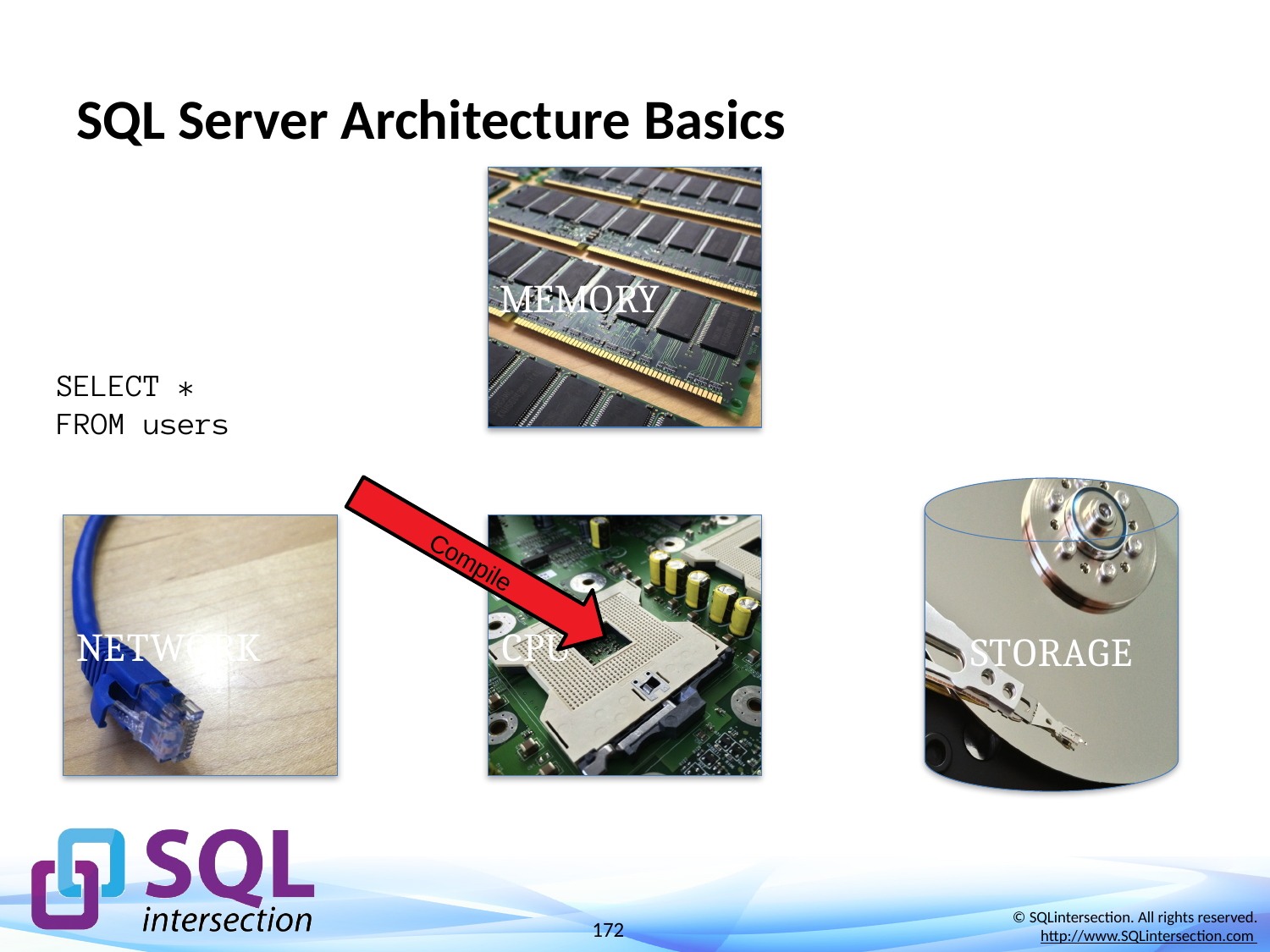

# SQL Server Architecture Basics
MEMORY
SELECT *
FROM users
STORAGE
NETWORK
CPU
Compile